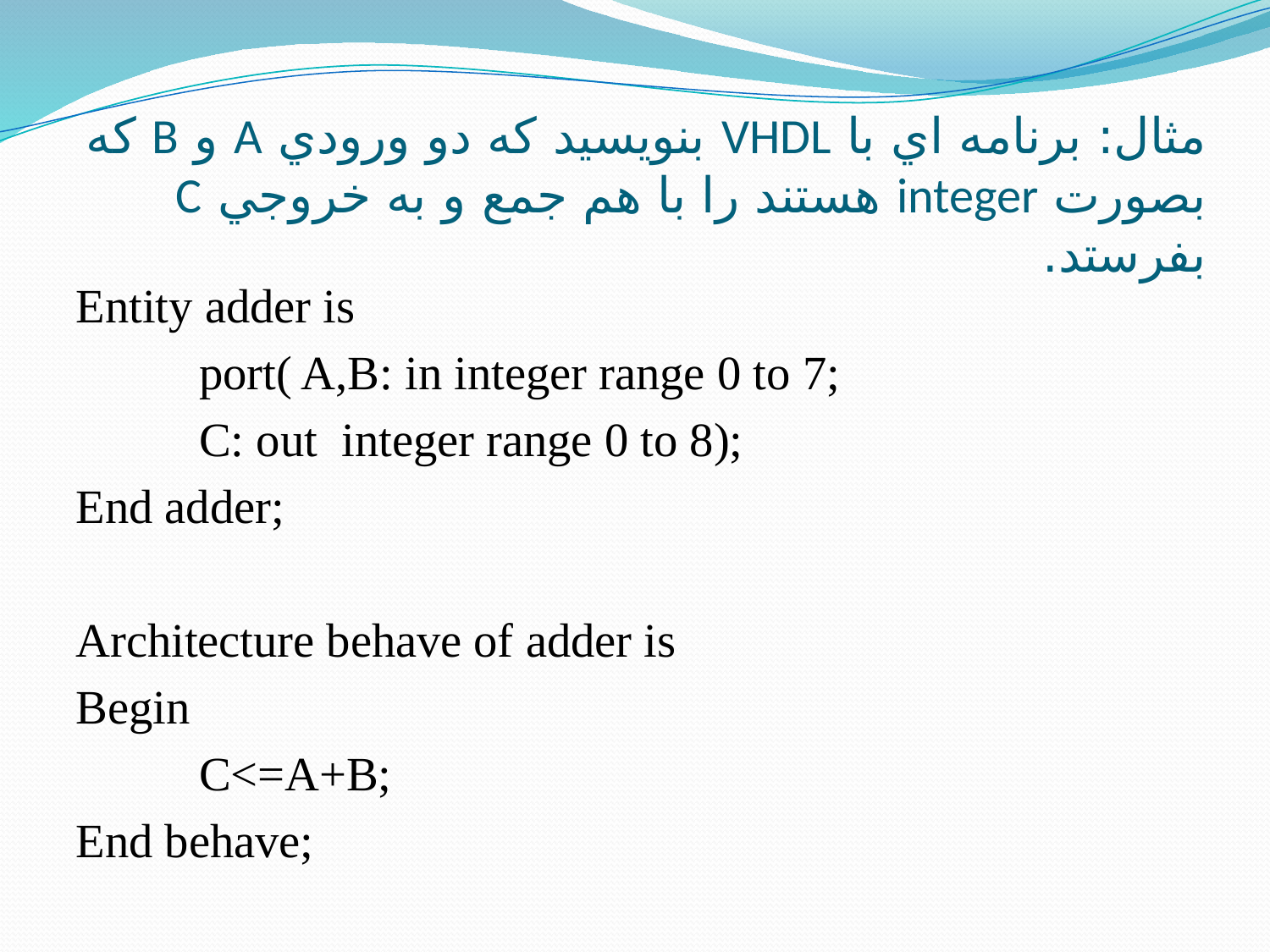

# مثال: برنامه اي با VHDL بنويسيد که دو ورودي A و B که بصورت integer هستند را با هم جمع و به خروجي C بفرستد.
Entity adder is
	port( A,B: in integer range 0 to 7;
		C: out  integer range 0 to 8);
End adder;

Architecture behave of adder is
Begin
	C<=A+B;
End behave;